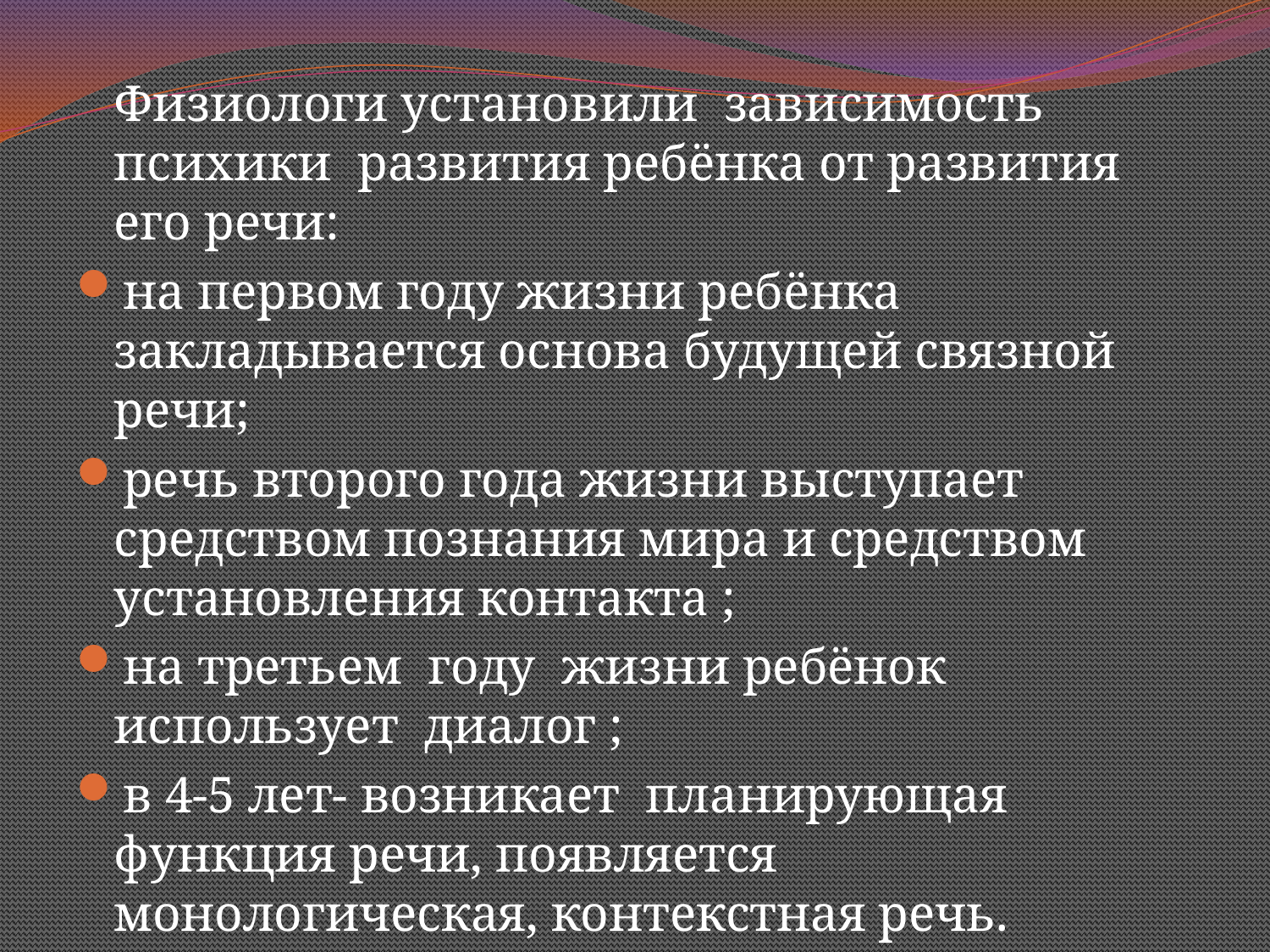

Физиологи установили  зависимость психики  развития ребёнка от развития его речи:
на первом году жизни ребёнка закладывается основа будущей связной речи;
речь второго года жизни выступает средством познания мира и средством установления контакта ;
на третьем  году  жизни ребёнок использует  диалог ;
в 4-5 лет- возникает  планирующая функция речи, появляется монологическая, контекстная речь.